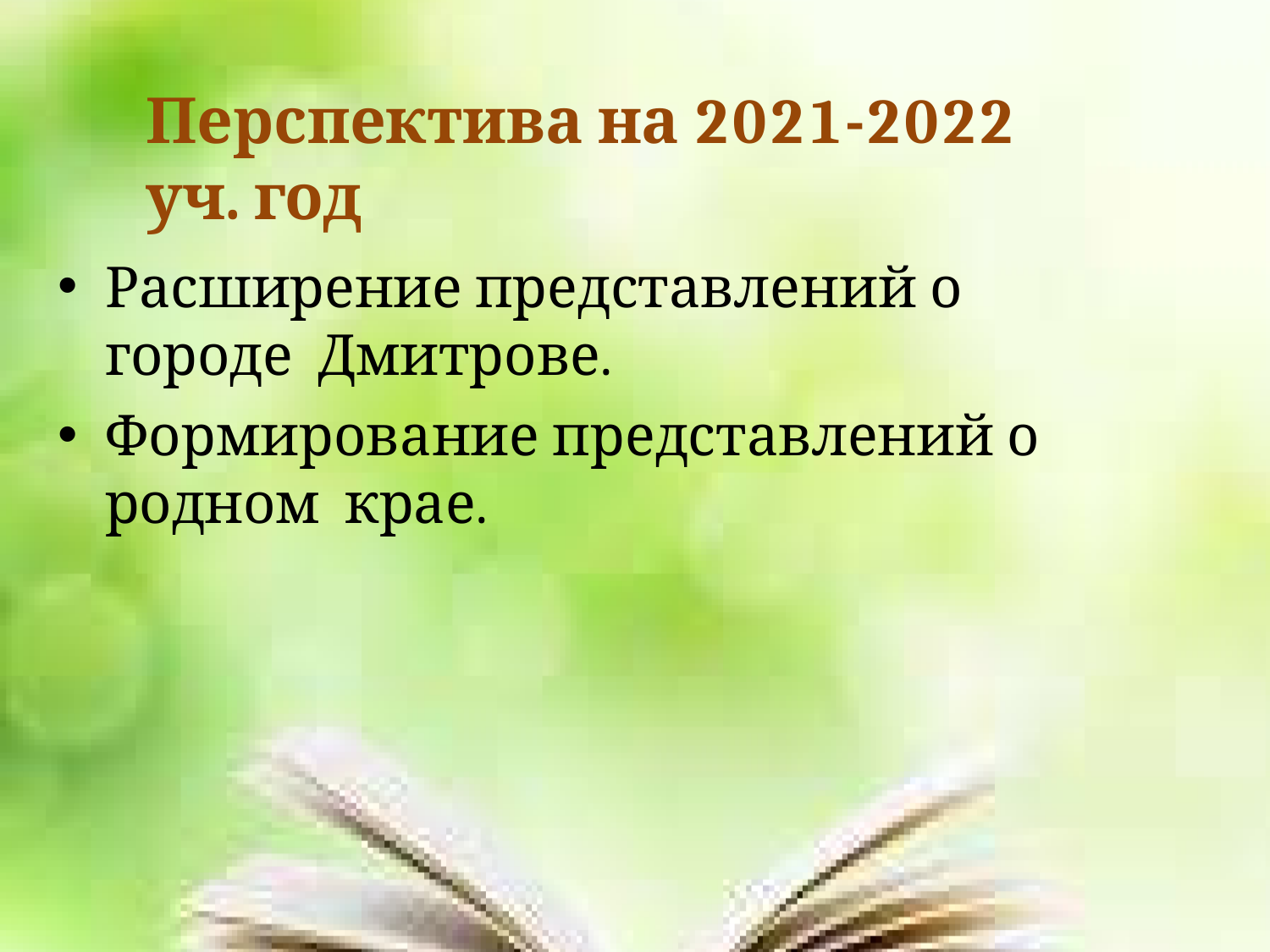

# Перспектива на 2021-2022 уч. год
Расширение представлений о городе  Дмитрове.
Формирование представлений о родном  крае.